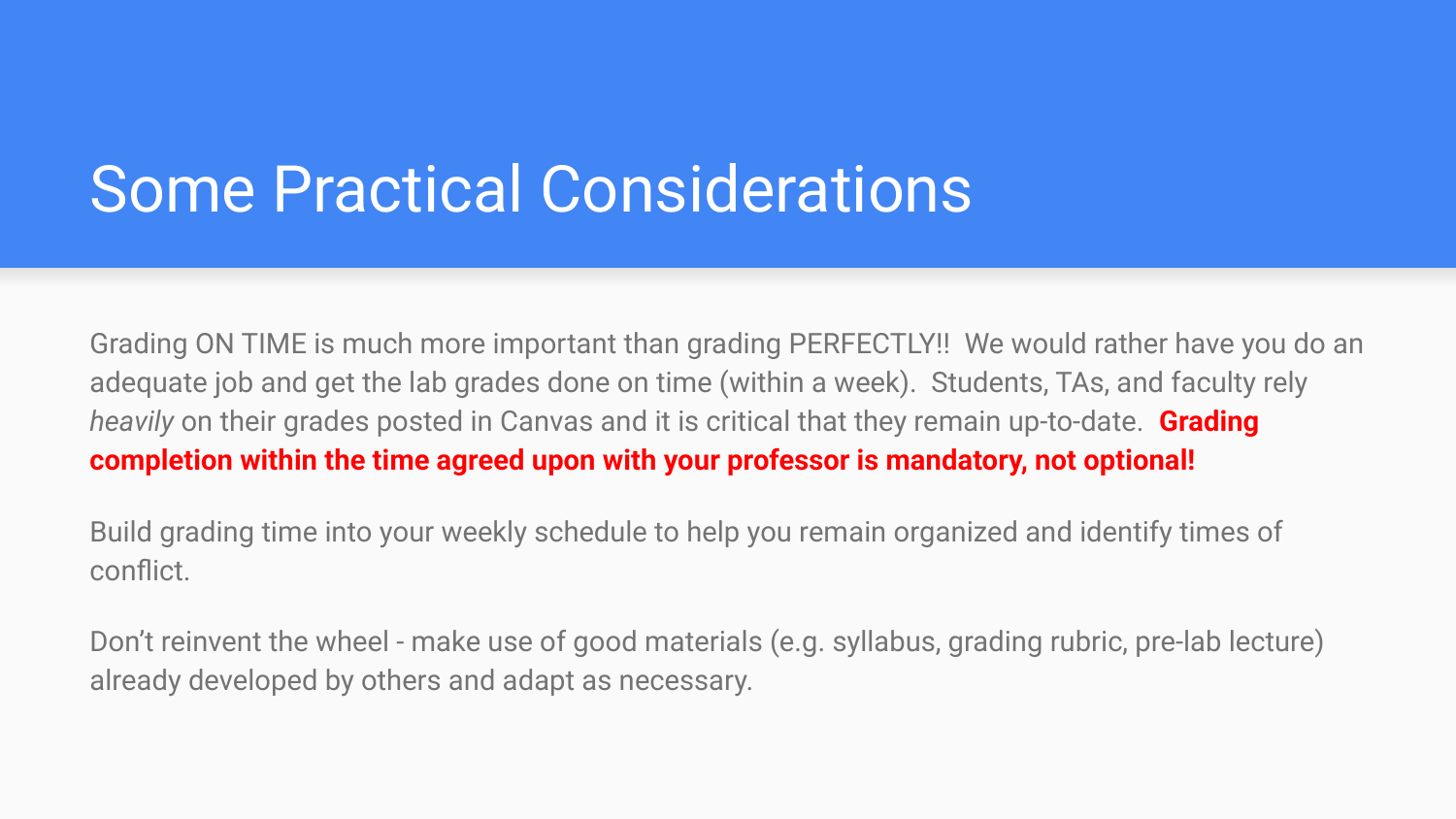

# Some Practical Considerations
Grading ON TIME is much more important than grading PERFECTLY!!  We would rather have you do an adequate job and get the lab grades done on time (within a week).  Students, TAs, and faculty rely heavily on their grades posted in Canvas and it is critical that they remain up-to-date.  Grading completion within the time agreed upon with your professor is mandatory, not optional!
Build grading time into your weekly schedule to help you remain organized and identify times of conflict.
Don’t reinvent the wheel - make use of good materials (e.g. syllabus, grading rubric, pre-lab lecture) already developed by others and adapt as necessary.